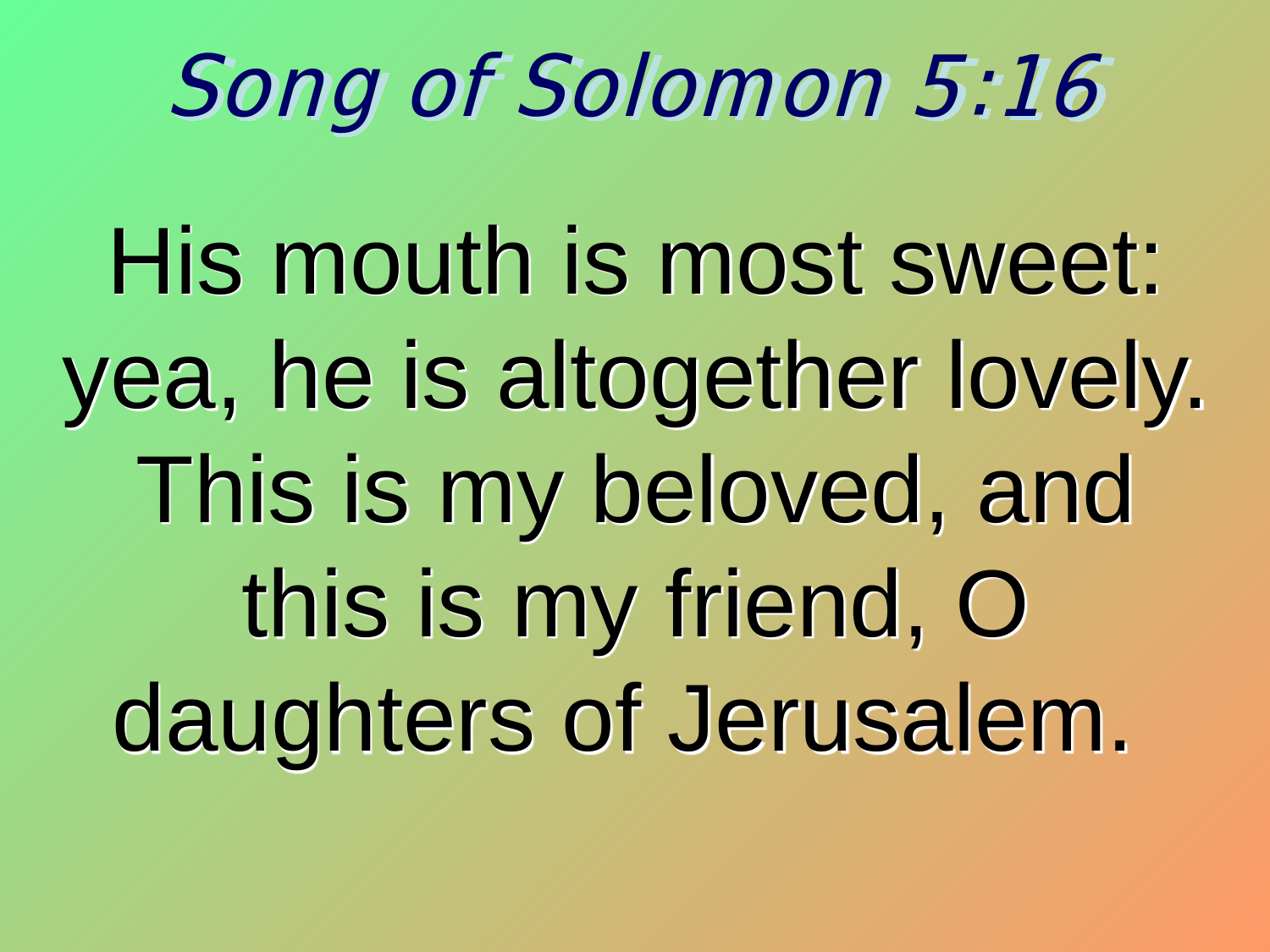

Song of Solomon 5:16
His mouth is most sweet: yea, he is altogether lovely. This is my beloved, and this is my friend, O daughters of Jerusalem.